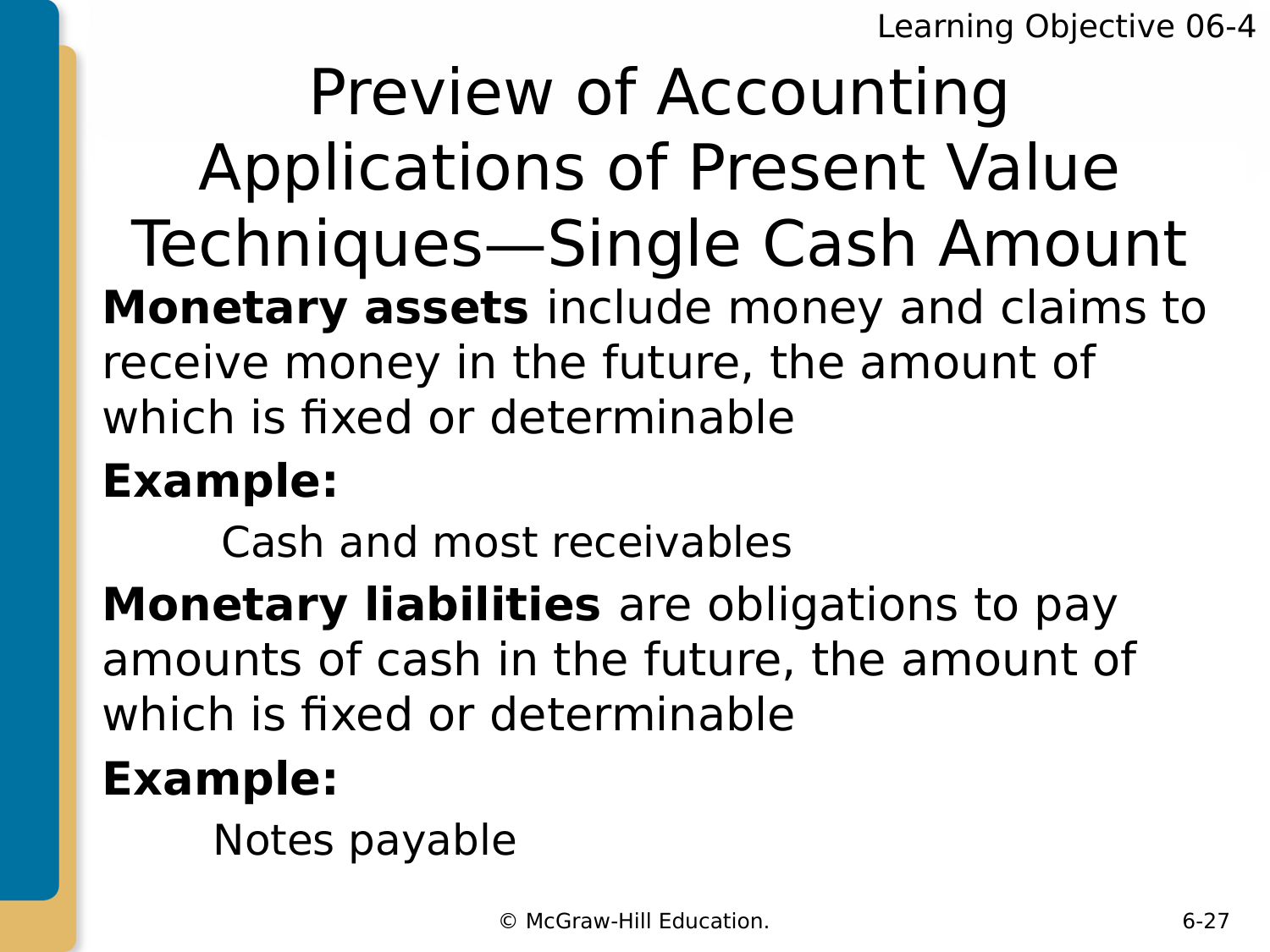

Learning Objective 06-4
# Preview of Accounting Applications of Present Value Techniques—Single Cash Amount
Monetary assets include money and claims to receive money in the future, the amount of which is fixed or determinable
Example:
Cash and most receivables
Monetary liabilities are obligations to pay amounts of cash in the future, the amount of which is fixed or determinable
Example:
Notes payable